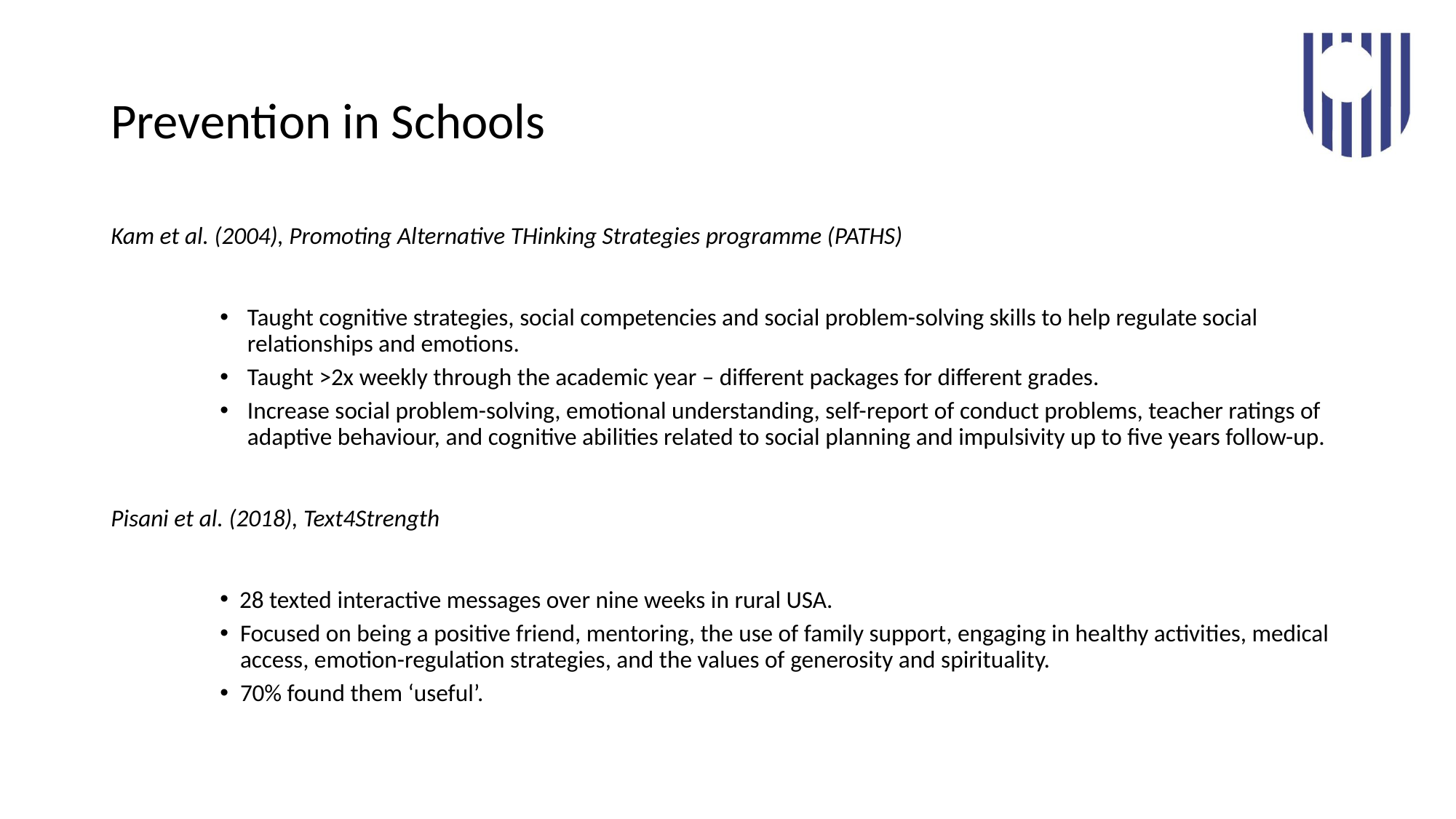

# Prevention in Schools
Kam et al. (2004), Promoting Alternative THinking Strategies programme (PATHS)

Taught cognitive strategies, social competencies and social problem-solving skills to help regulate social relationships and emotions.
Taught >2x weekly through the academic year – different packages for different grades.
Increase social problem-solving, emotional understanding, self-report of conduct problems, teacher ratings of adaptive behaviour, and cognitive abilities related to social planning and impulsivity up to five years follow-up.

Pisani et al. (2018), Text4Strength

  28 texted interactive messages over nine weeks in rural USA.
Focused on being a positive friend, mentoring, the use of family support, engaging in healthy activities, medical access, emotion-regulation strategies, and the values of generosity and spirituality.
70% found them ‘useful’.